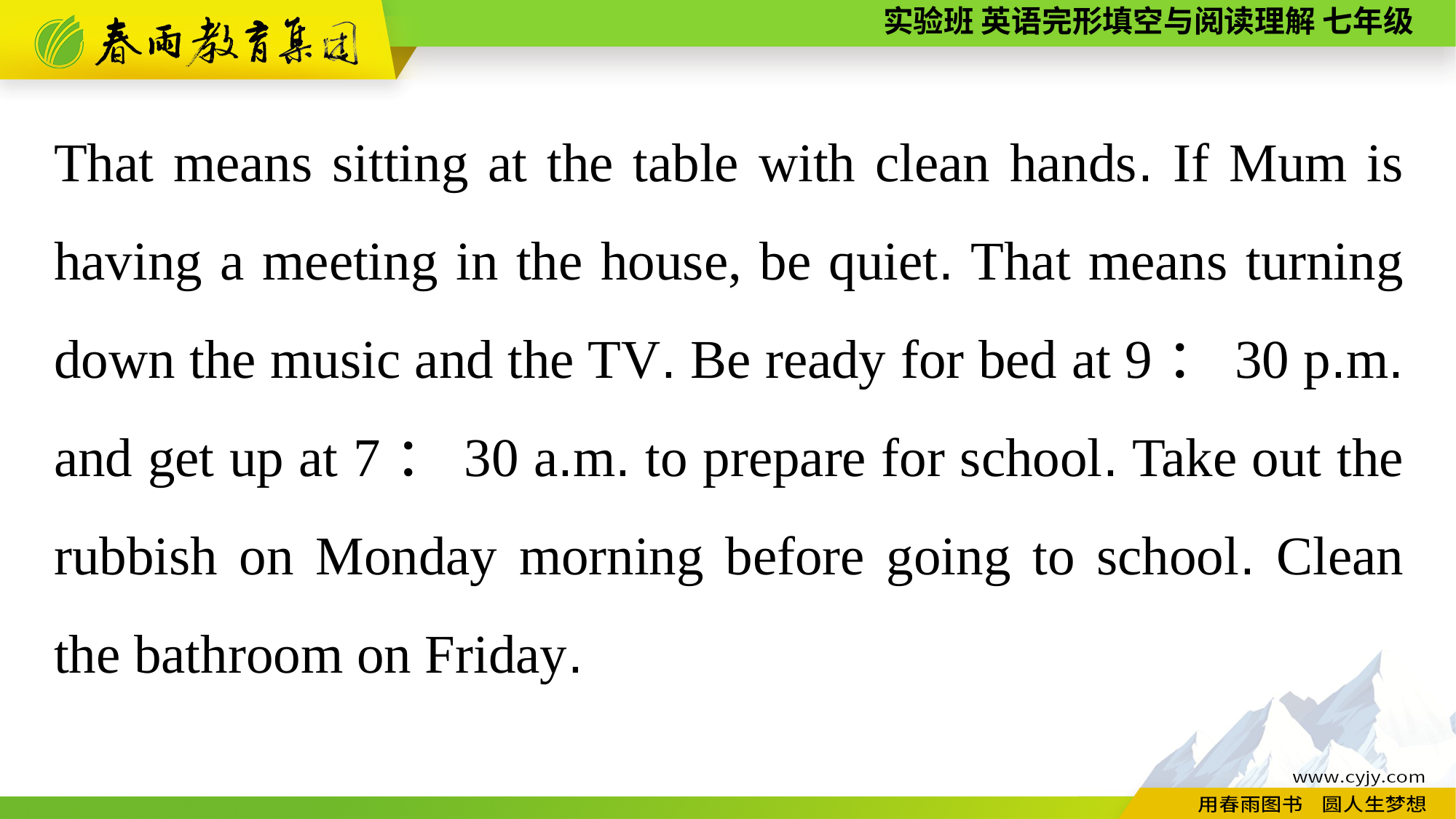

That means sitting at the table with clean hands. If Mum is having a meeting in the house, be quiet. That means turning down the music and the TV. Be ready for bed at 9：30 p.m. and get up at 7：30 a.m. to prepare for school. Take out the rubbish on Monday morning before going to school. Clean the bathroom on Friday.